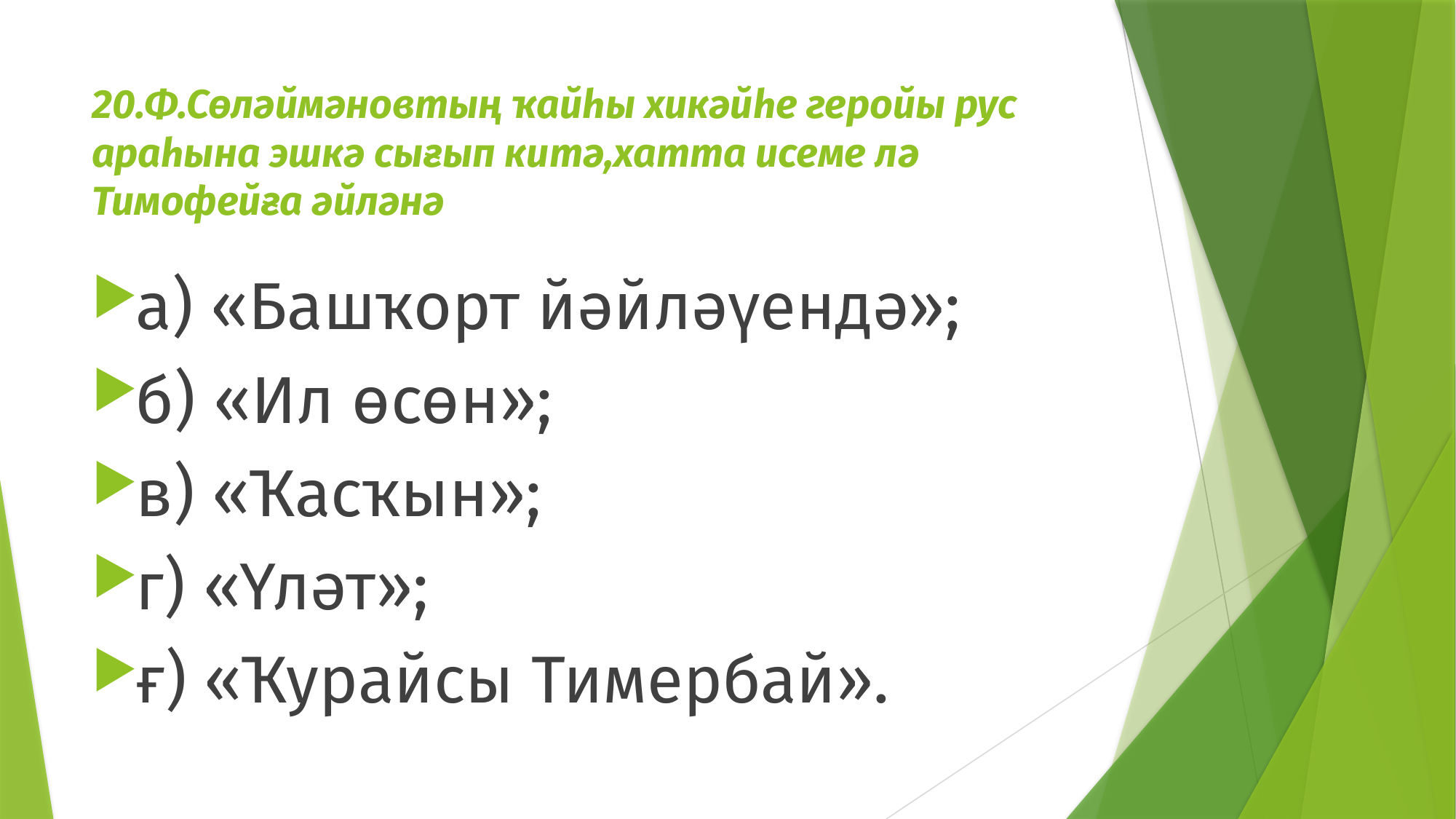

# 20.Ф.Сөләймәновтың ҡайһы хикәйһе геройы рус араһына эшкә сығып китә,хатта исеме лә Тимофейға әйләнә
а) «Башҡорт йәйләүендә»;
б) «Ил өсөн»;
в) «Ҡасҡын»;
г) «Үләт»;
ғ) «Ҡурайсы Тимербай».